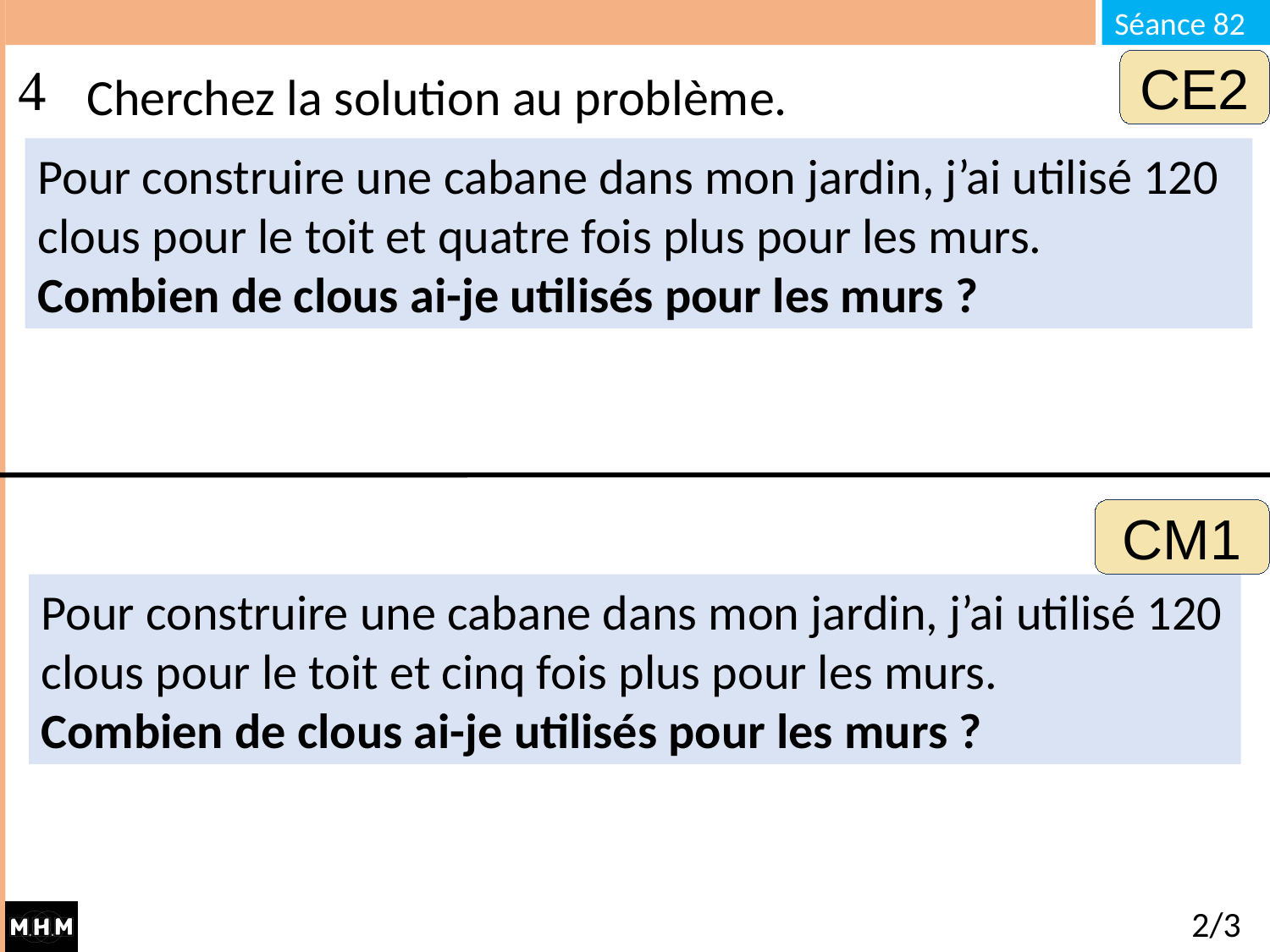

# Cherchez la solution au problème.
CE2
Pour construire une cabane dans mon jardin, j’ai utilisé 120 clous pour le toit et quatre fois plus pour les murs.
Combien de clous ai-je utilisés pour les murs ?

CM1
Pour construire une cabane dans mon jardin, j’ai utilisé 120 clous pour le toit et cinq fois plus pour les murs.
Combien de clous ai-je utilisés pour les murs ?
2/3